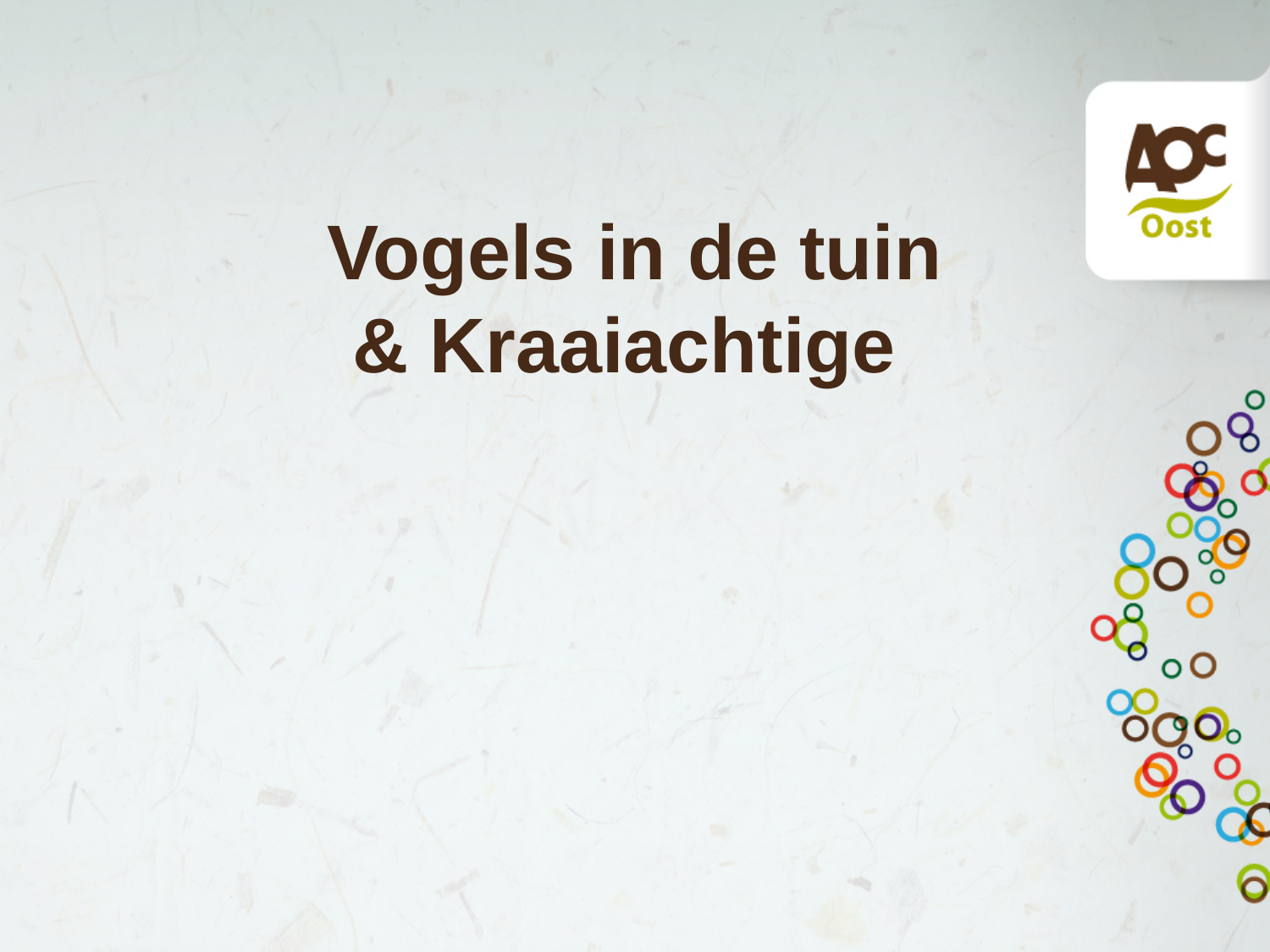

# Vogels in de tuin & Kraaiachtige